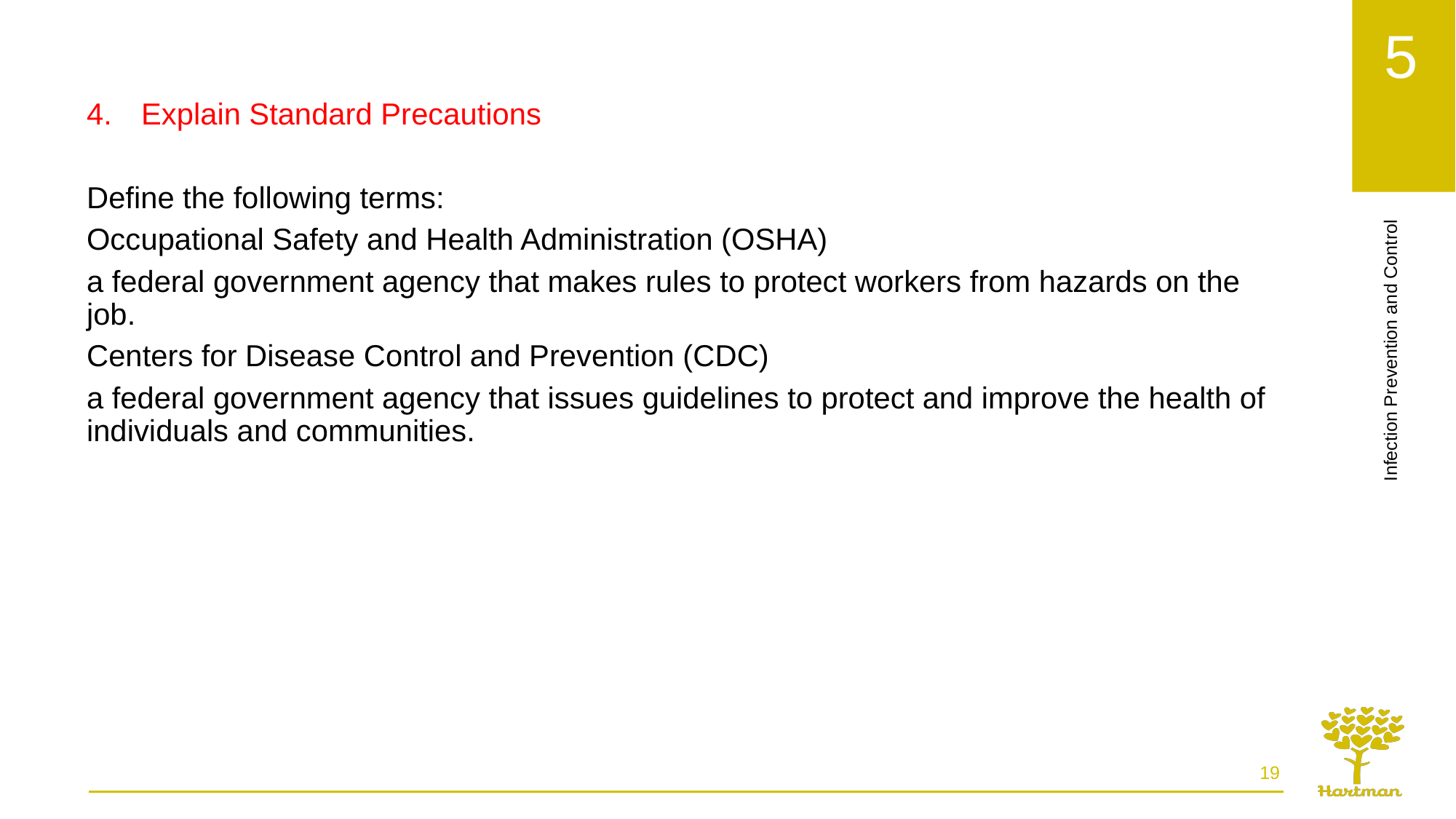

Explain Standard Precautions

Define the following terms:
Occupational Safety and Health Administration (OSHA)
a federal government agency that makes rules to protect workers from hazards on the job.
Centers for Disease Control and Prevention (CDC)
a federal government agency that issues guidelines to protect and improve the health of individuals and communities.

19